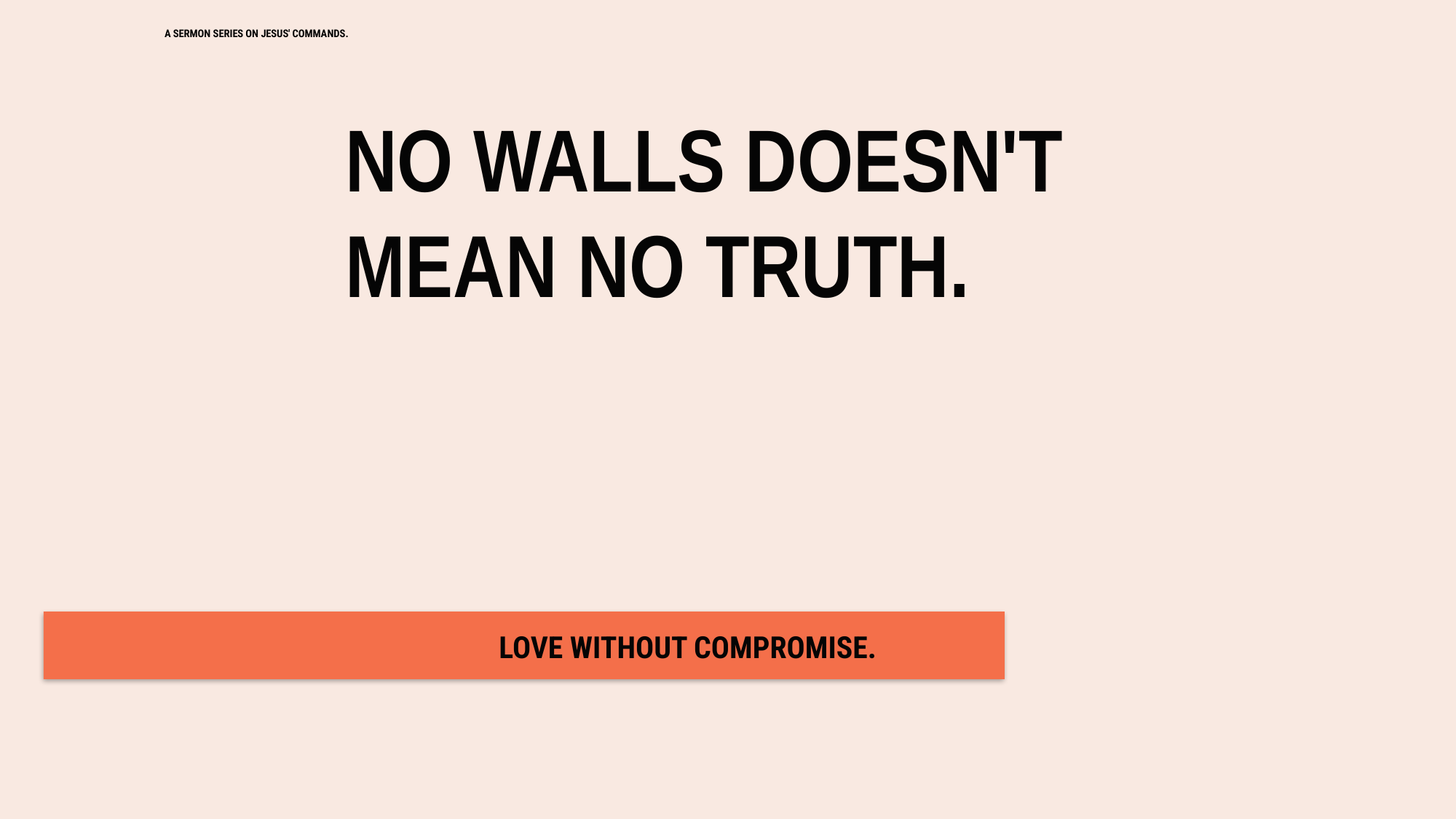

A SERMON SERIES ON JESUS' COMMANDS.
NO WALLS DOESN'T
MEAN NO TRUTH.

LOVE WITHOUT COMPROMISE.